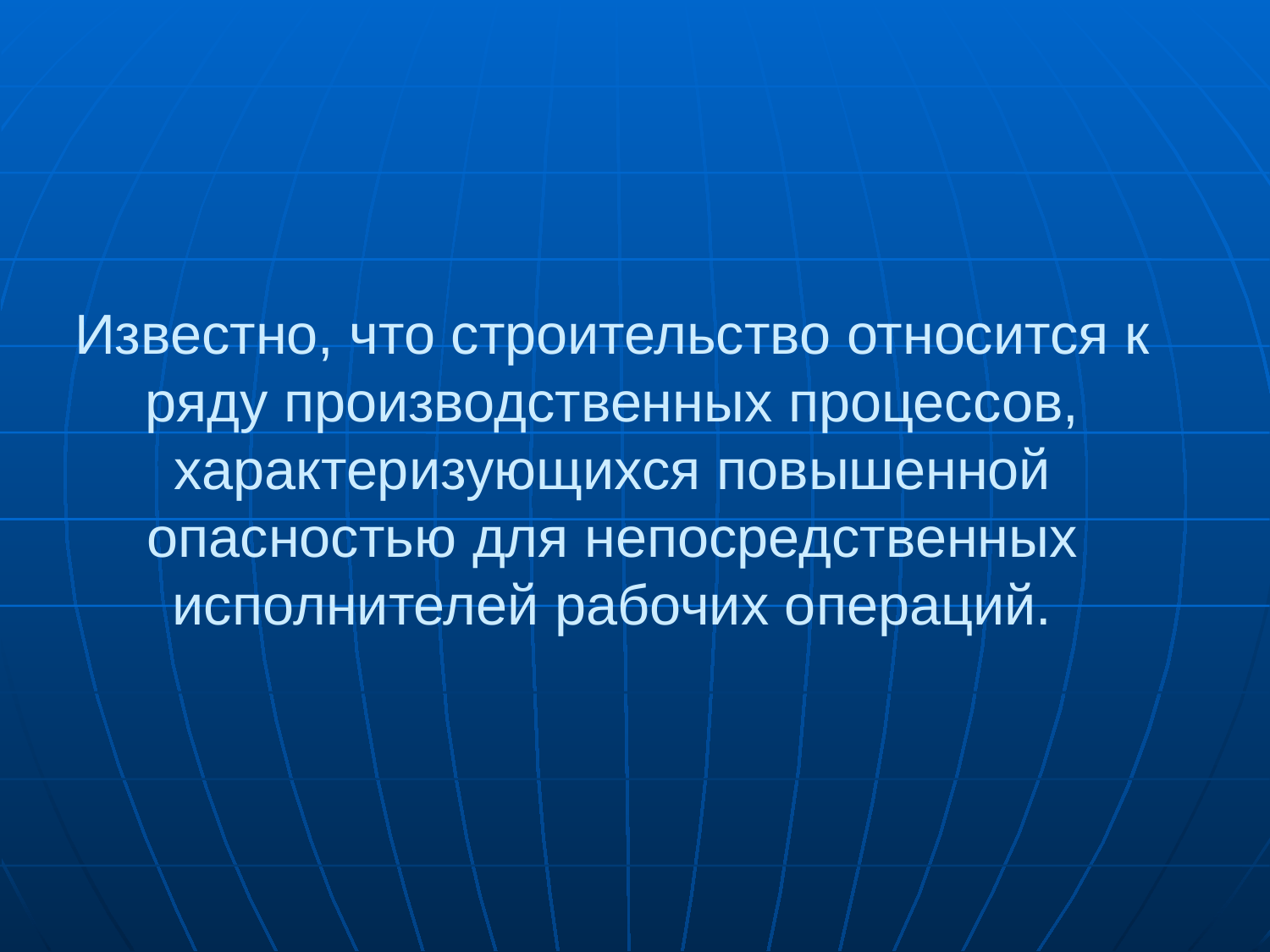

# Известно, что строительство относится к ряду производственных процессов, характеризующихся повышенной опасностью для непосредственных исполнителей рабочих операций.